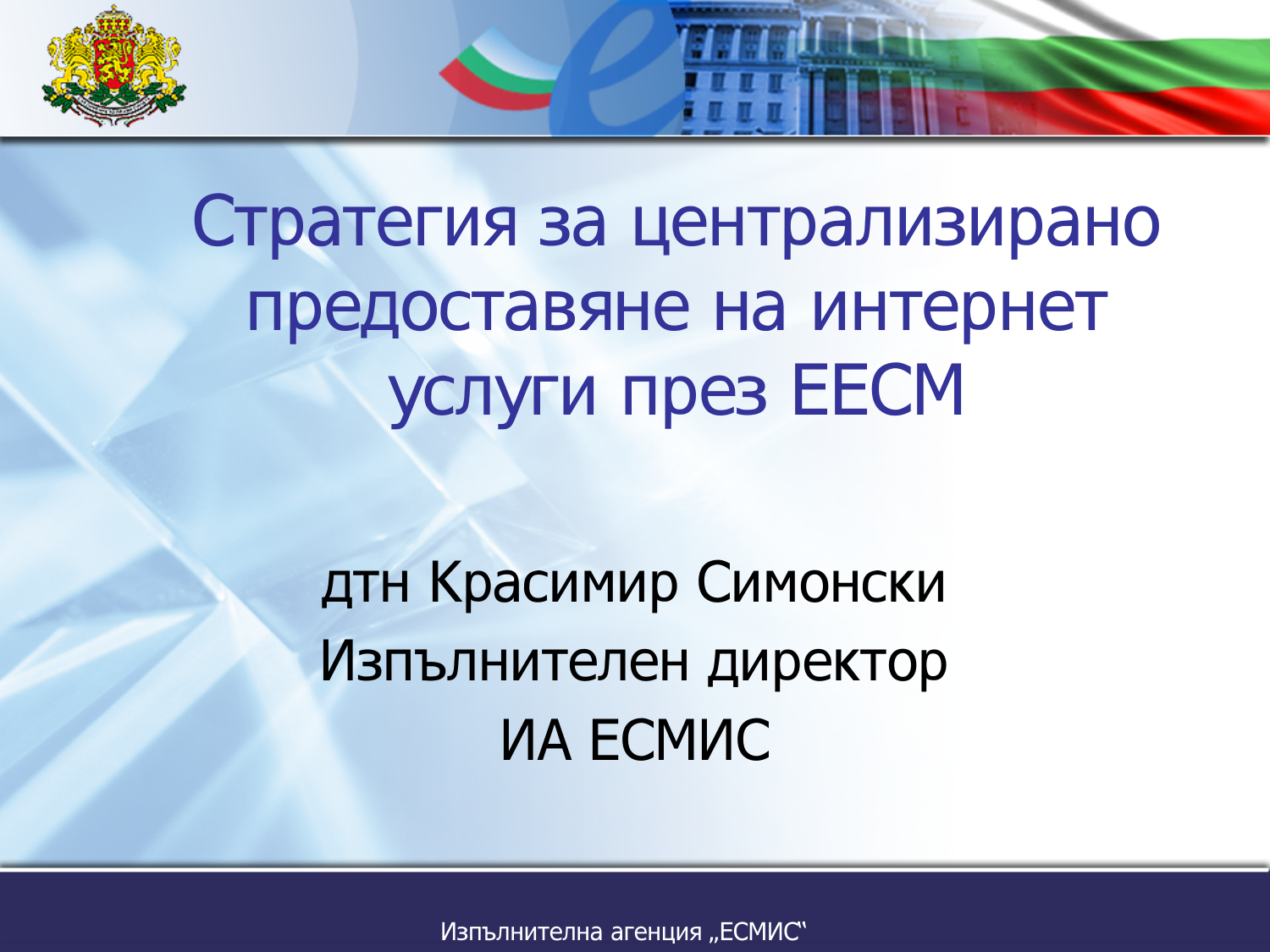

# Стратегия за централизирано предоставяне на интернет услуги през ЕЕСМ
дтн Красимир Симонски
Изпълнителен директор
ИА ЕСМИС
Изпълнителна агенция „ЕСМИС“